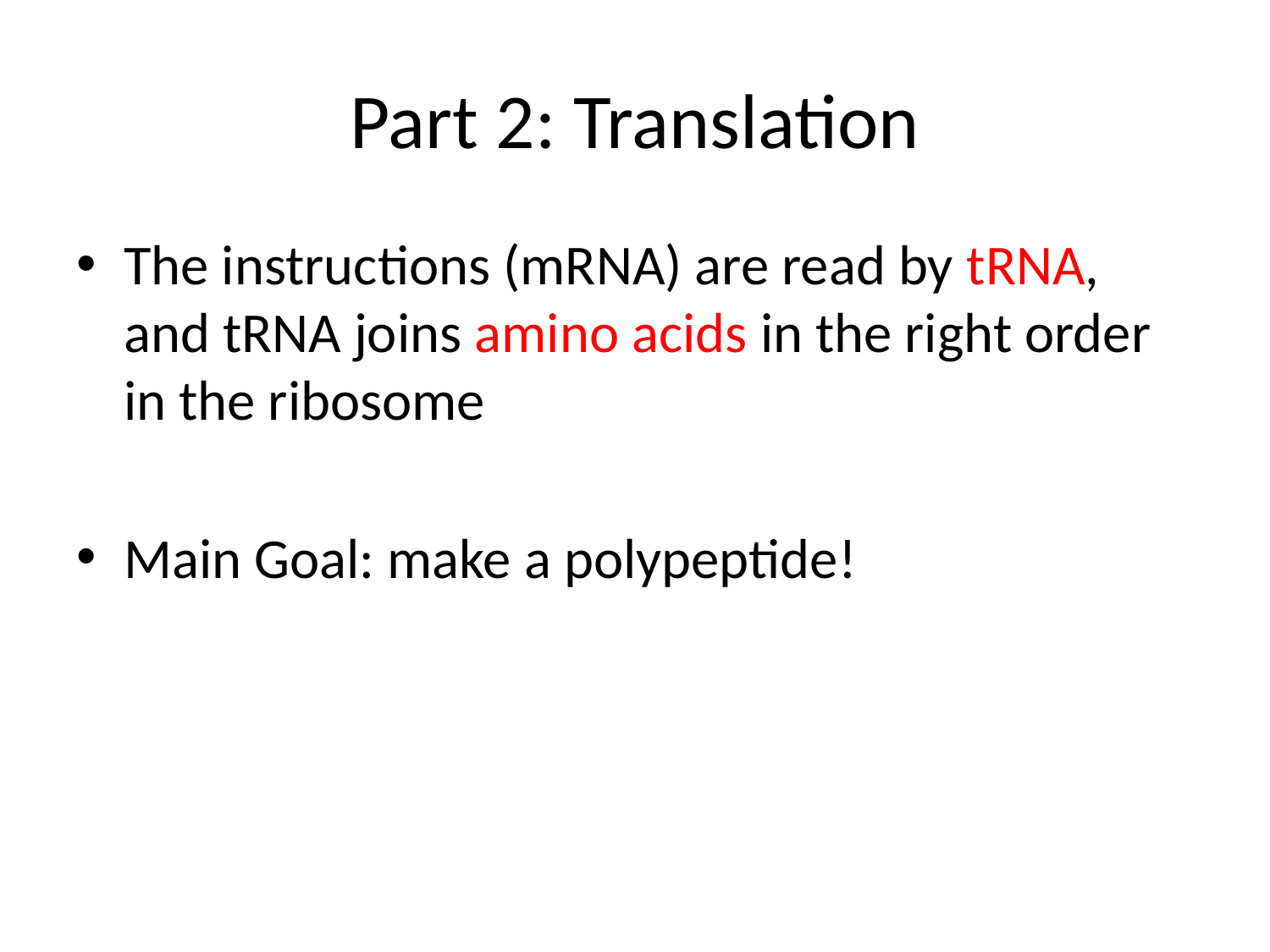

# Part 2: Translation
The instructions (mRNA) are read by tRNA, and tRNA joins amino acids in the right order in the ribosome

Main Goal: make a polypeptide!